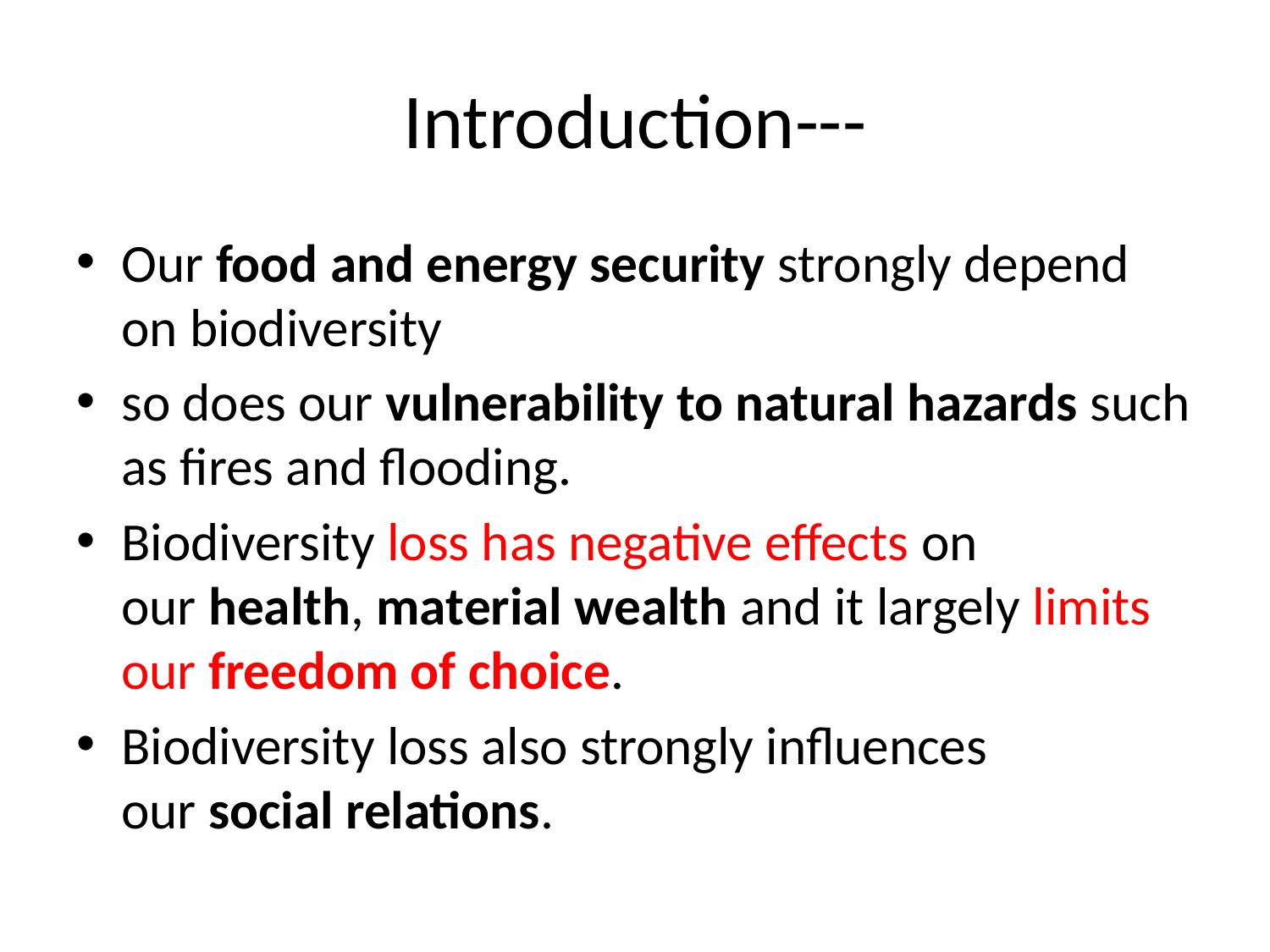

# Introduction---
Our food and energy security strongly depend on biodiversity
so does our vulnerability to natural hazards such as fires and flooding.
Biodiversity loss has negative effects on our health, material wealth and it largely limits our freedom of choice.
Biodiversity loss also strongly influences our social relations.